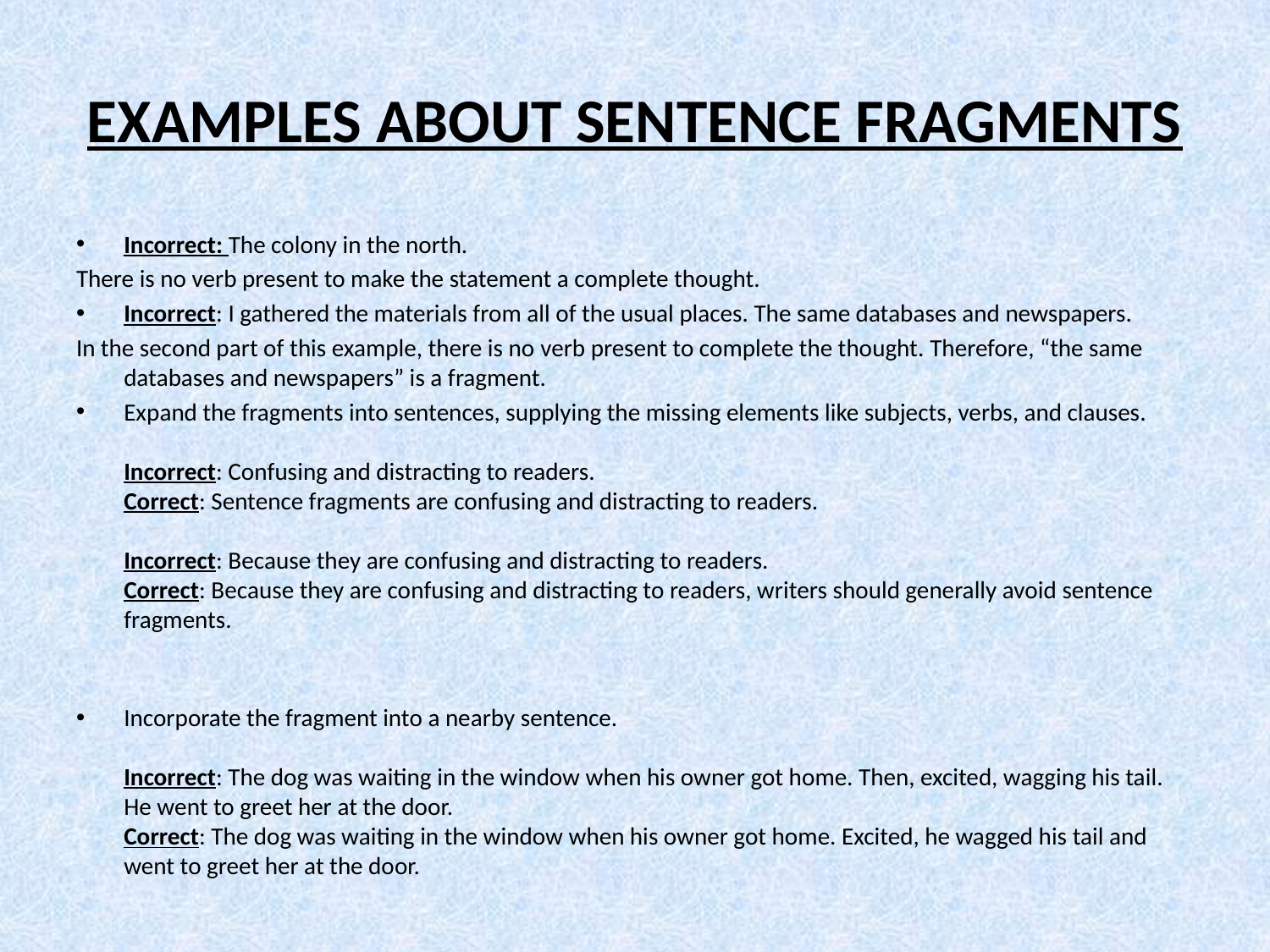

# EXAMPLES ABOUT SENTENCE FRAGMENTS
Incorrect: The colony in the north.
There is no verb present to make the statement a complete thought.
Incorrect: I gathered the materials from all of the usual places. The same databases and newspapers.
In the second part of this example, there is no verb present to complete the thought. Therefore, “the same databases and newspapers” is a fragment.
Expand the fragments into sentences, supplying the missing elements like subjects, verbs, and clauses. 
Incorrect: Confusing and distracting to readers. 
Correct: Sentence fragments are confusing and distracting to readers. 
Incorrect: Because they are confusing and distracting to readers. 
Correct: Because they are confusing and distracting to readers, writers should generally avoid sentence fragments.

Incorporate the fragment into a nearby sentence. 
Incorrect: The dog was waiting in the window when his owner got home. Then, excited, wagging his tail. He went to greet her at the door. 
Correct: The dog was waiting in the window when his owner got home. Excited, he wagged his tail and went to greet her at the door.